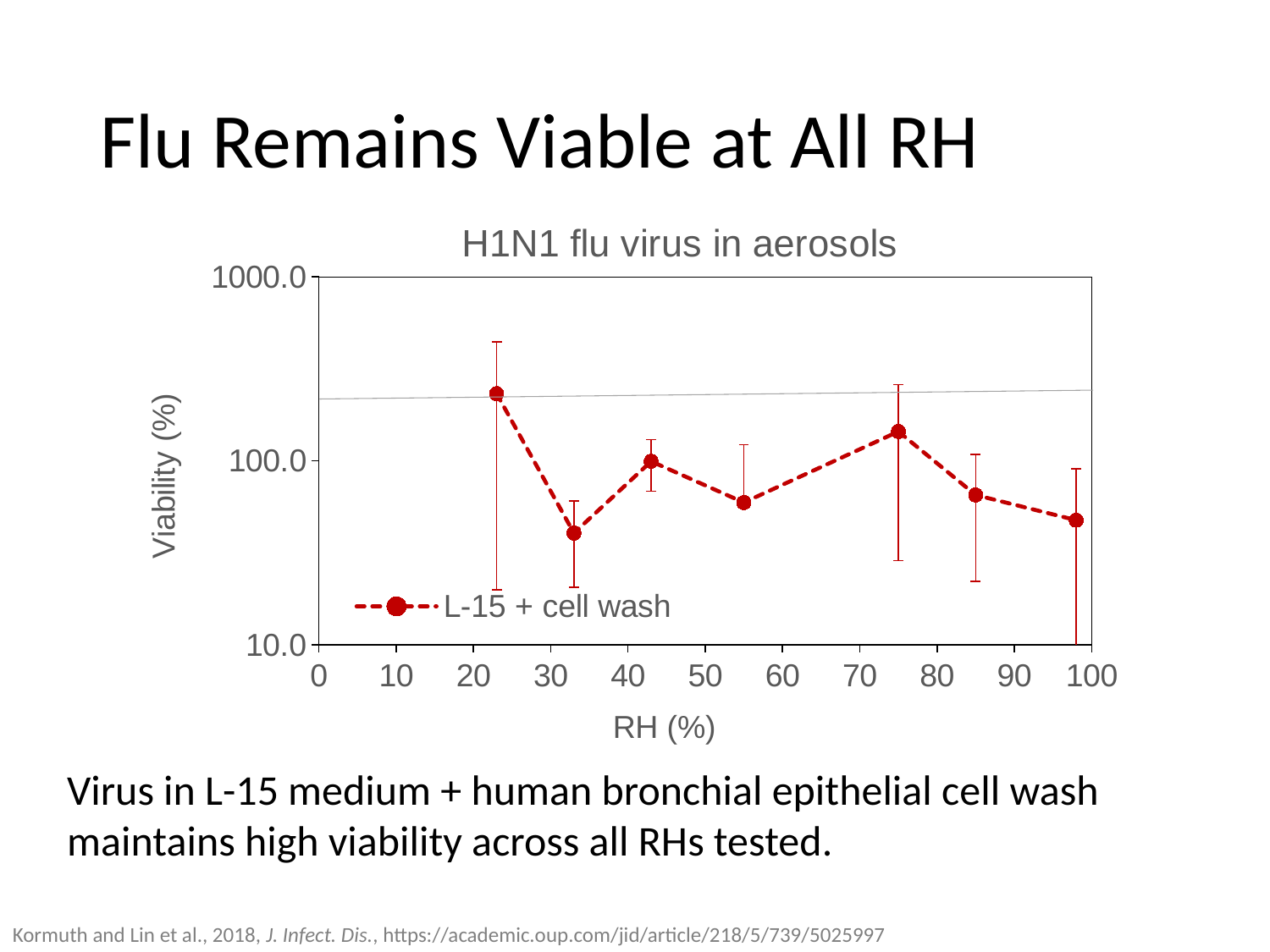

# Flu Remains Viable at All RH

### Chart: H1N1 flu virus in aerosols

| Category |  |
|---|---|
Virus in L-15 medium + human bronchial epithelial cell wash maintains high viability across all RHs tested.
Kormuth and Lin et al., 2018, J. Infect. Dis., https://academic.oup.com/jid/article/218/5/739/5025997